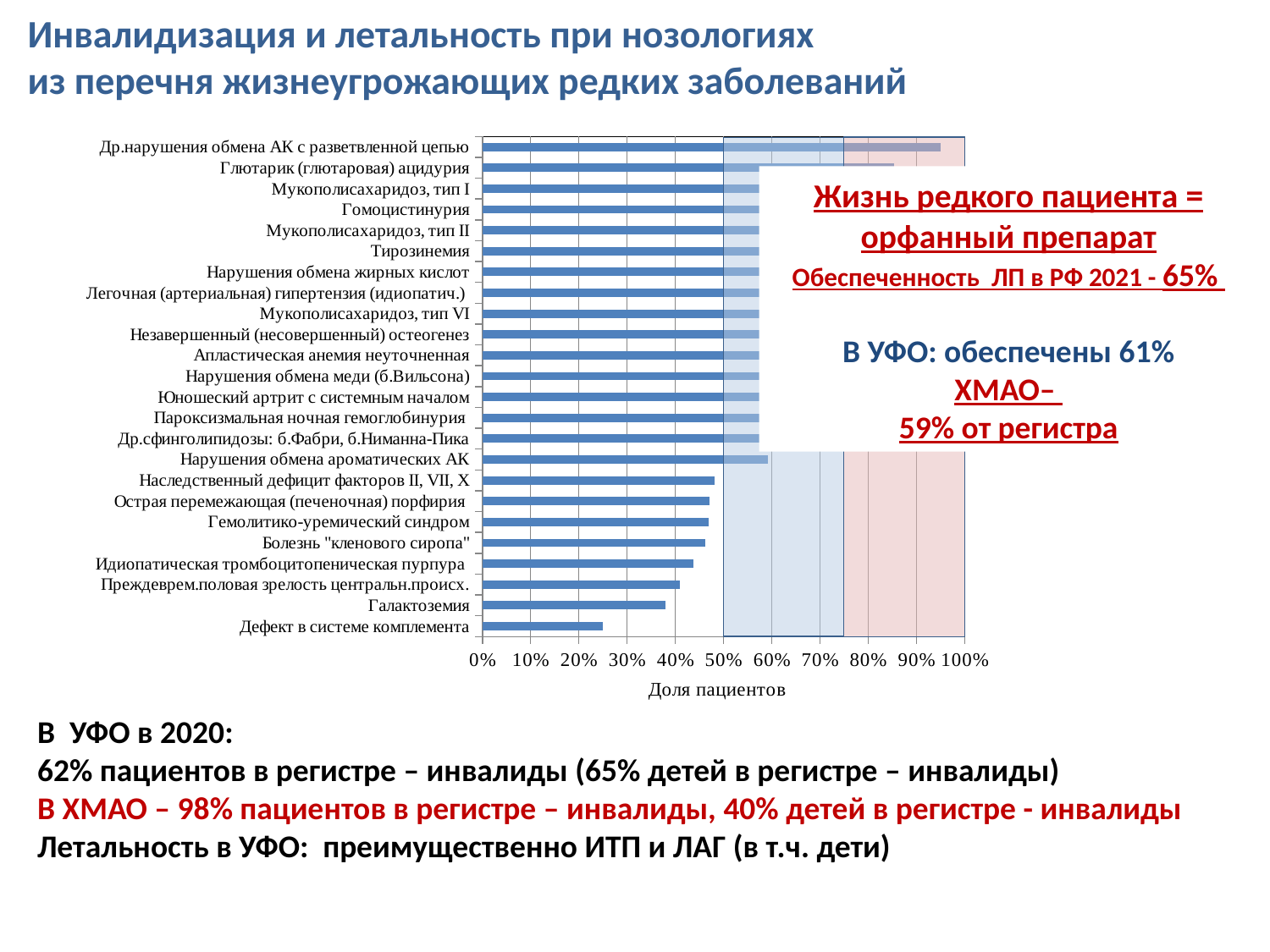

# Инвалидизация и летальность при нозологиях из перечня жизнеугрожающих редких заболеваний

### Chart

| Category |  |
|---|---|
| Дефект в системе комплемента | 0.24900000000000014 |
| Галактоземия | 0.37900000000000034 |
| Преждеврем.половая зрелость центральн.происх. | 0.40900000000000025 |
| Идиопатическая тромбоцитопеническая пурпура  | 0.4380000000000003 |
| Болезнь "кленового сиропа" | 0.462 |
| Гемолитико-уремический синдром | 0.4690000000000001 |
| Острая перемежающая (печеночная) порфирия  | 0.47100000000000025 |
| Наследственный дефицит факторов II, VII, X | 0.48100000000000026 |
| Нарушения обмена ароматических АК | 0.592 |
| Др.сфинголипидозы: б.Фабри, б.Ниманна-Пика | 0.6080000000000005 |
| Пароксизмальная ночная гемоглобинурия  | 0.683 |
| Юношеский артрит с системным началом | 0.688 |
| Нарушения обмена меди (б.Вильсона) | 0.693 |
| Апластическая анемия неуточненная | 0.696 |
| Незавершенный (несовершенный) остеогенез | 0.7230000000000005 |
| Мукополисахаридоз, тип VI | 0.7440000000000005 |
| Легочная (артериальная) гипертензия (идиопатич.)  | 0.7590000000000006 |
| Нарушения обмена жирных кислот | 0.7660000000000007 |
| Тирозинемия | 0.7740000000000007 |
| Мукополисахаридоз, тип II | 0.783 |
| Гомоцистинурия | 0.79 |
| Мукополисахаридоз, тип I | 0.802 |
| Глютарик (глютаровая) ацидурия | 0.8530000000000005 |
| Др.нарушения обмена АК с разветвленной цепью | 0.9500000000000005 |
Жизнь редкого пациента =
орфанный препарат
Обеспеченность  ЛП в РФ 2021 - 65%

В УФО: обеспечены 61%
ХМАО–
59% от регистра
В  УФО в 2020:
62% пациентов в регистре – инвалиды (65% детей в регистре – инвалиды)
В ХМАО – 98% пациентов в регистре – инвалиды, 40% детей в регистре - инвалиды
Летальность в УФО:  преимущественно ИТП и ЛАГ (в т.ч. дети)